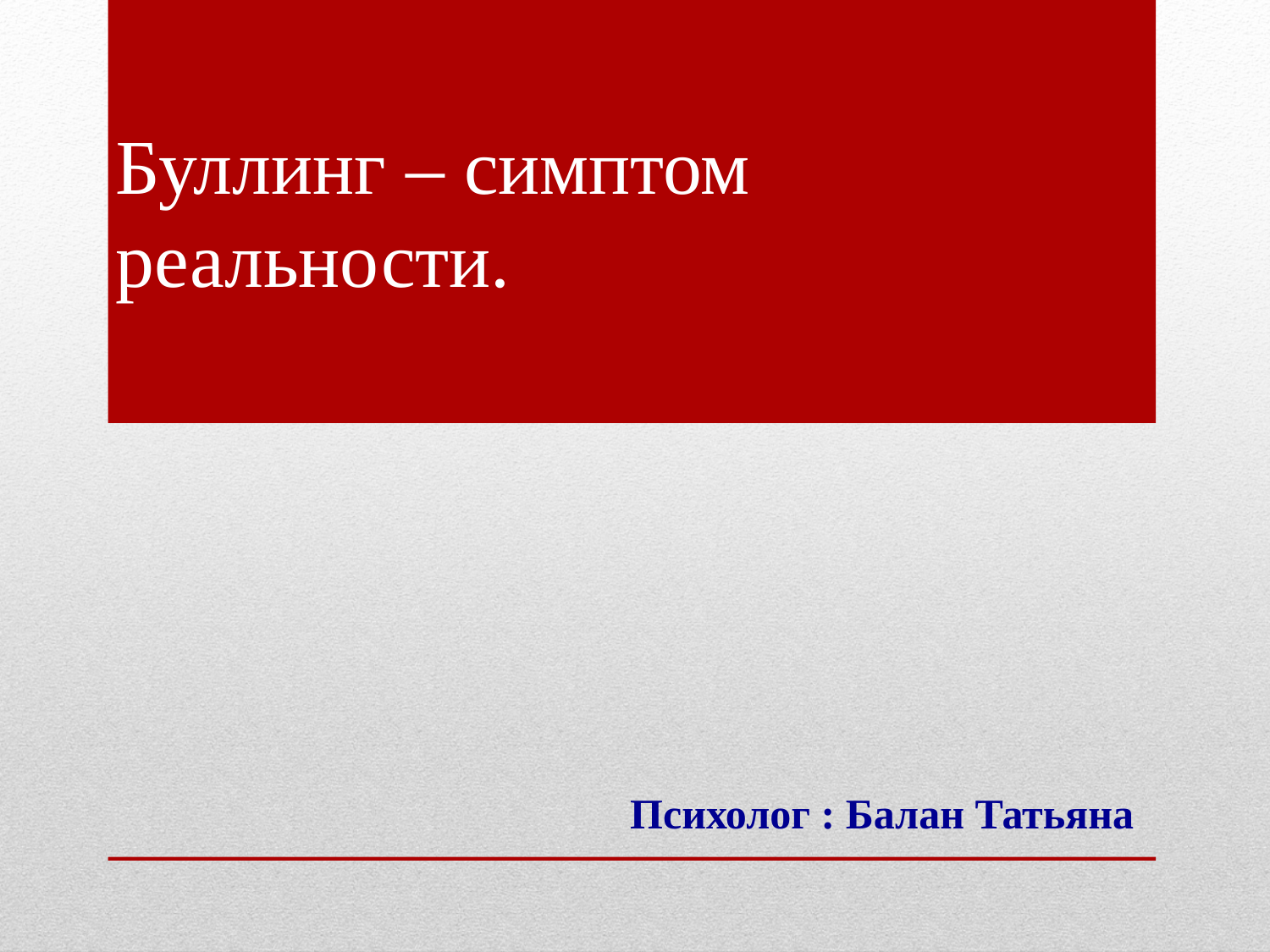

Буллинг – симптом реальности.

Психолог : Балан Татьяна